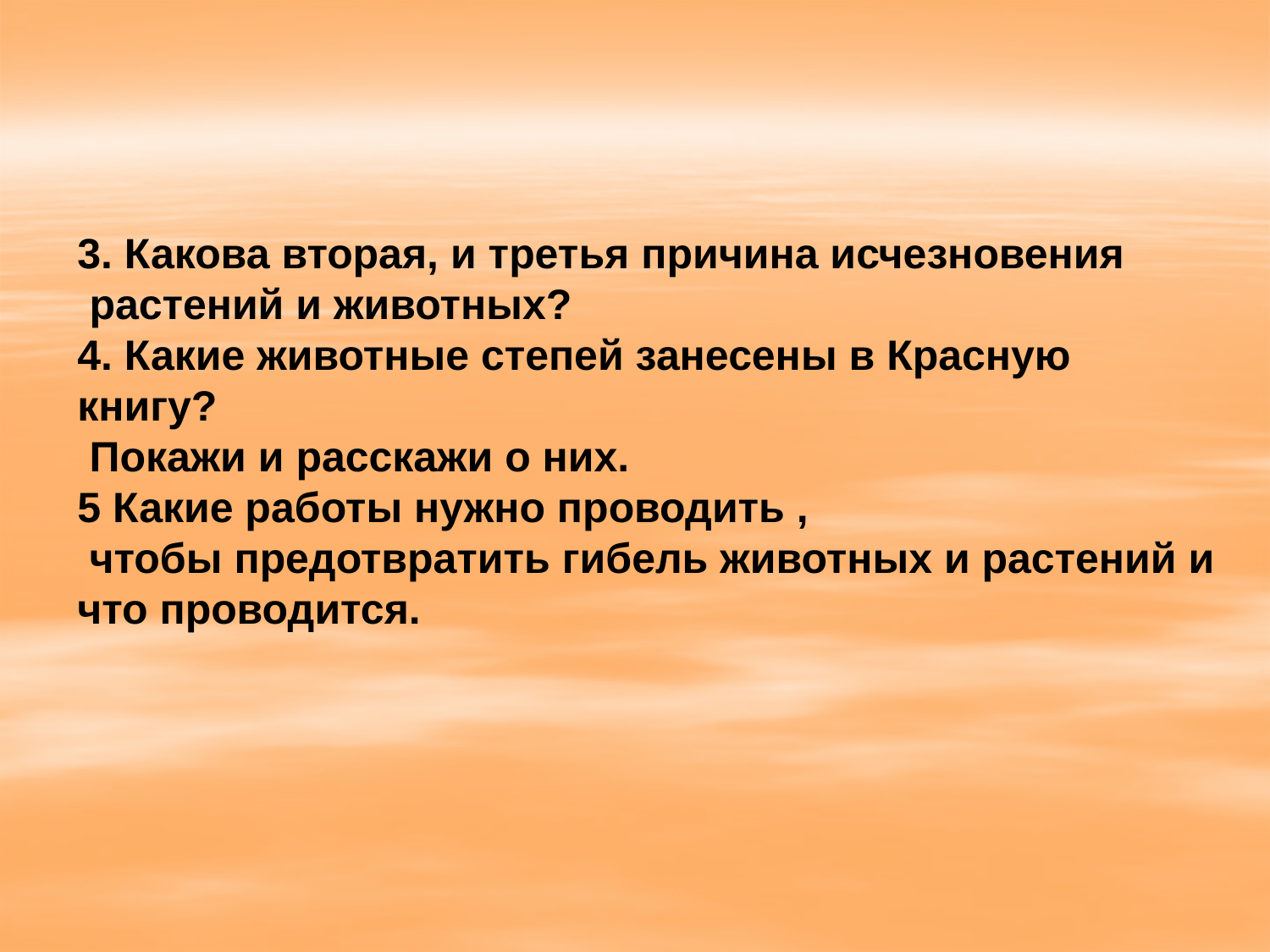

3. Какова вторая, и третья причина исчезновения
 растений и животных?
4. Какие животные степей занесены в Красную книгу?
 Покажи и расскажи о них.
5 Какие работы нужно проводить ,
 чтобы предотвратить гибель животных и растений и что проводится.